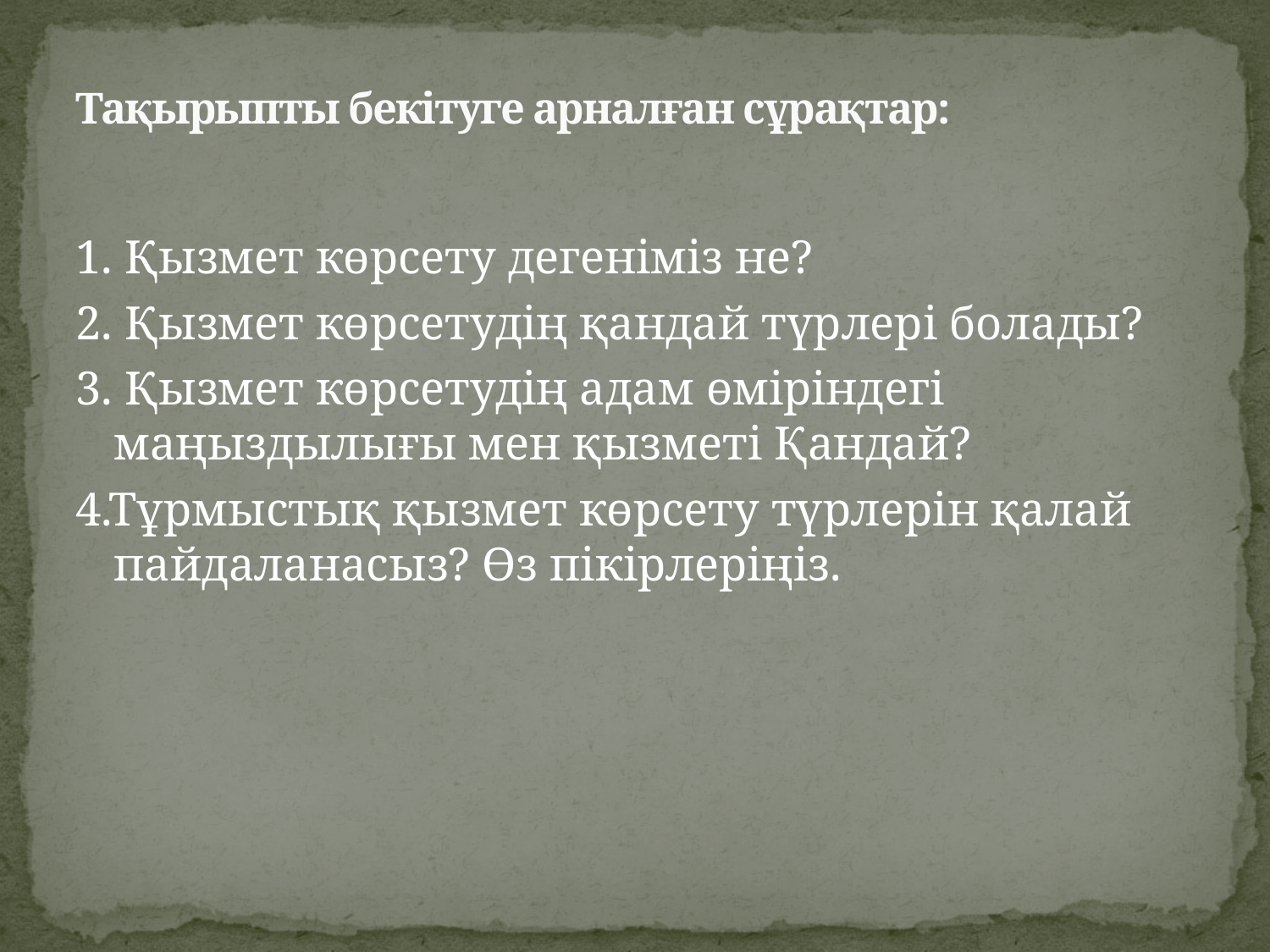

# Тақырыпты бекітуге арналған сұрақтар:
1. Қызмет көрсету дегеніміз не?
2. Қызмет көрсетудің қандай түрлері болады?
3. Қызмет көрсетудің адам өміріндегі маңыздылығы мен қызметі Қандай?
4.Тұрмыстық қызмет көрсету түрлерін қалай пайдаланасыз? Өз пікірлеріңіз.